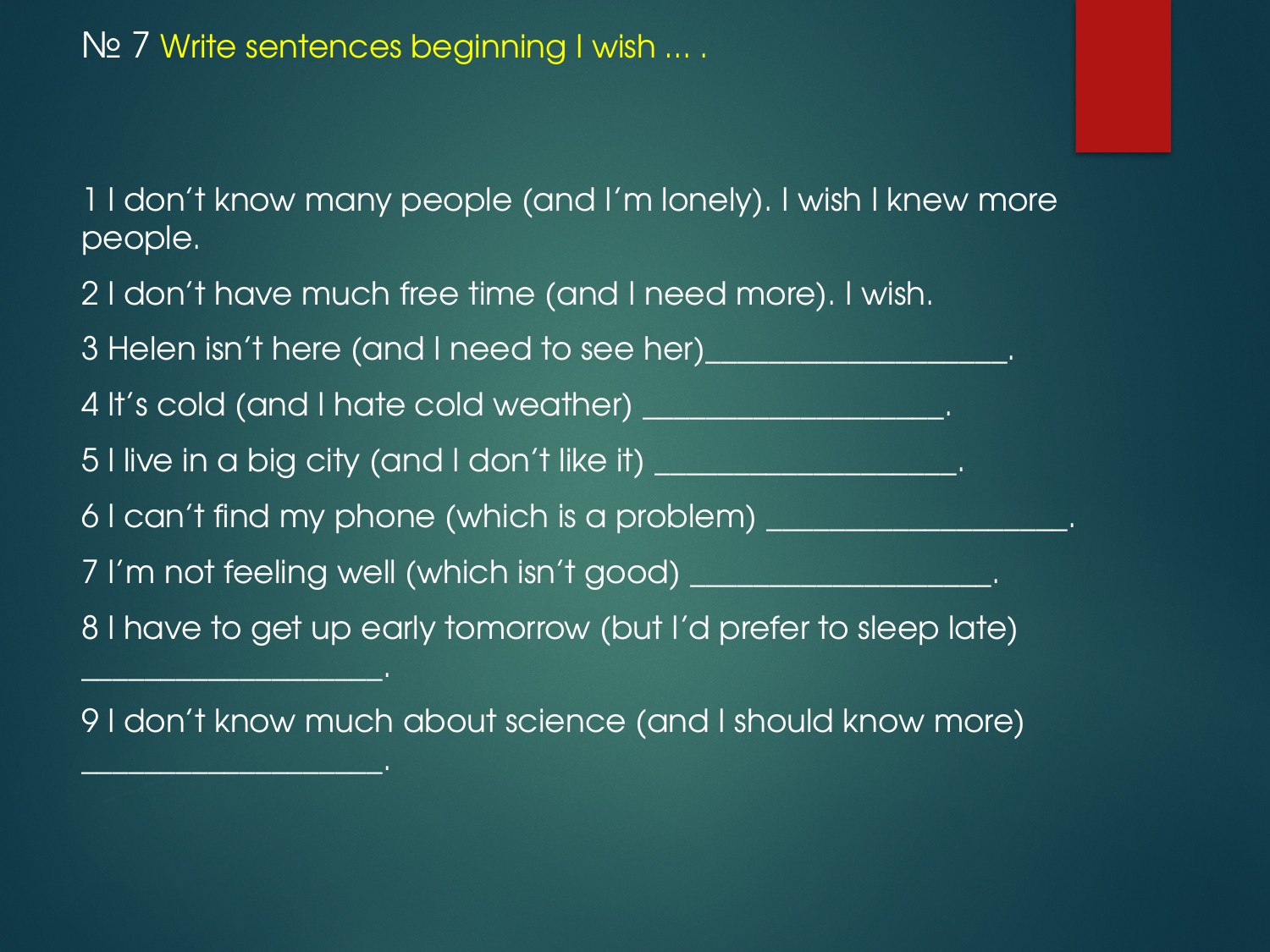

№ 7 Write sentences beginning I wish … .
1 I don’t know many people (and I’m lonely). I wish I knew more people.
2 I don’t have much free time (and I need more). I wish.
3 Helen isn’t here (and I need to see her)___________________.
4 It’s cold (and I hate cold weather) ___________________.
5 I live in a big city (and I don’t like it) ___________________.
6 I can’t find my phone (which is a problem) ___________________.
7 I’m not feeling well (which isn’t good) ___________________.
8 I have to get up early tomorrow (but I’d prefer to sleep late) ___________________.
9 I don’t know much about science (and I should know more) ___________________.